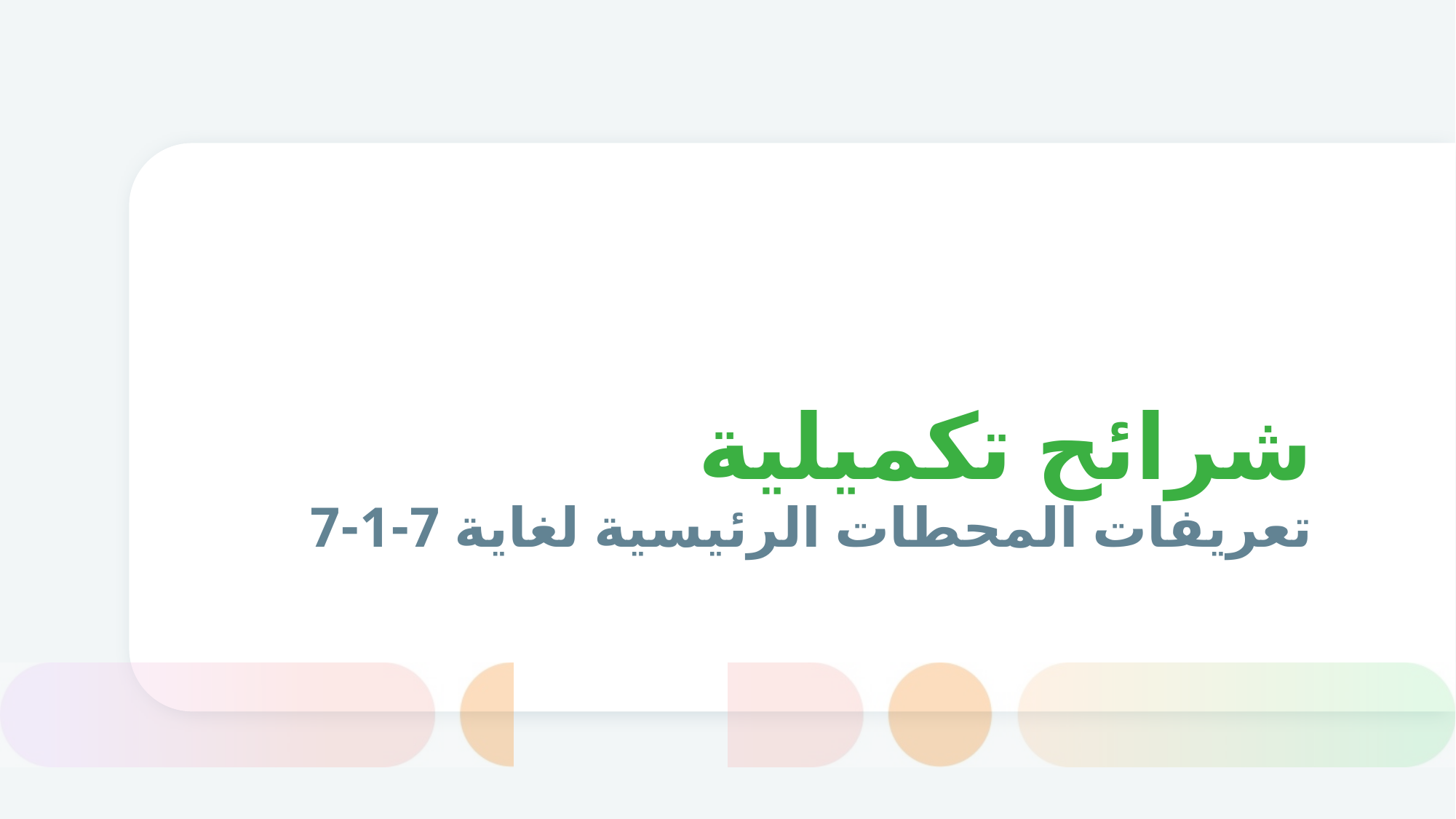

# شرائح تكميلية
تعريفات المحطات الرئيسية لغاية 7-1-7